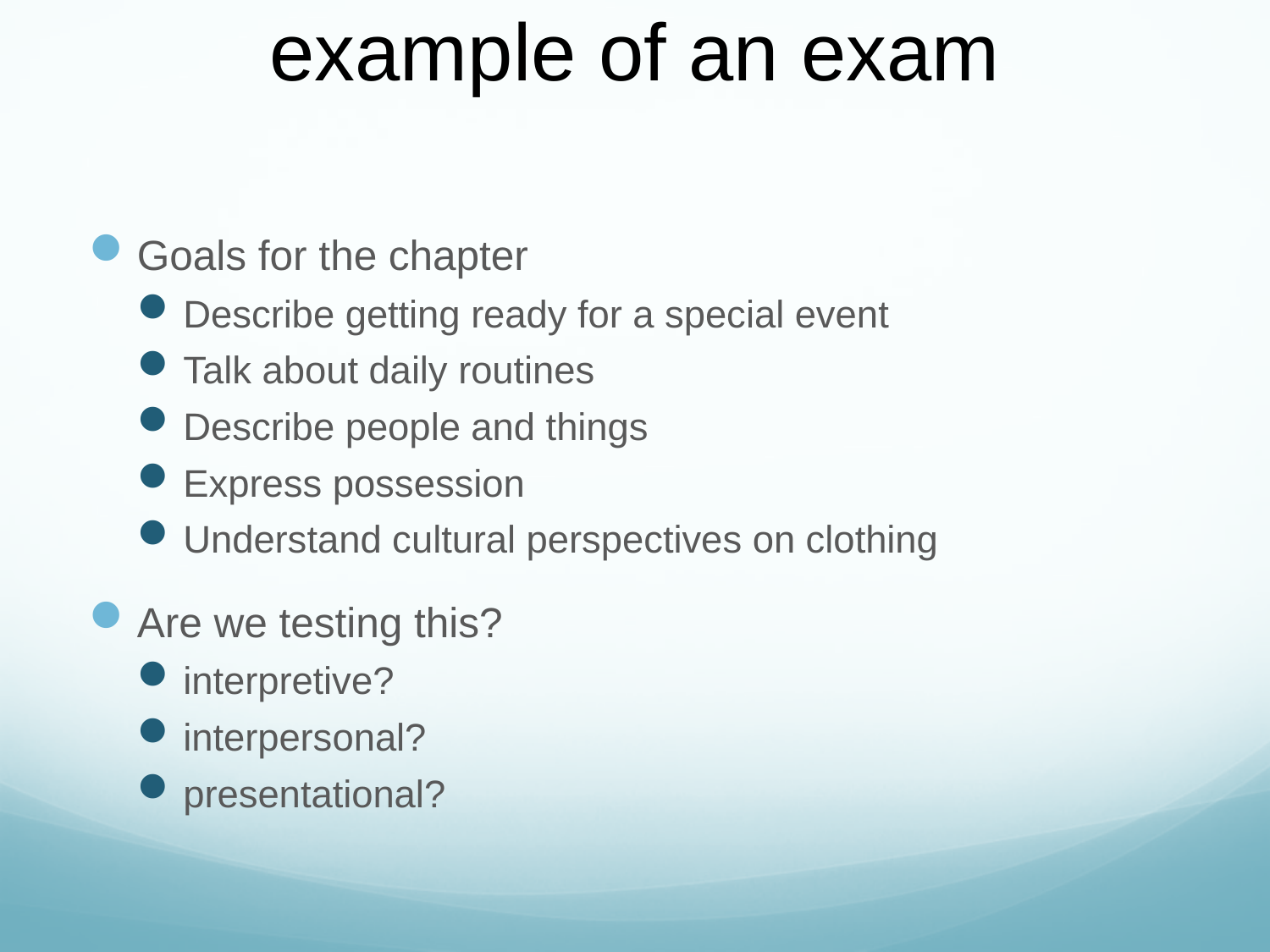

# example of an exam
Goals for the chapter
Describe getting ready for a special event
Talk about daily routines
Describe people and things
Express possession
Understand cultural perspectives on clothing
Are we testing this?
interpretive?
interpersonal?
presentational?